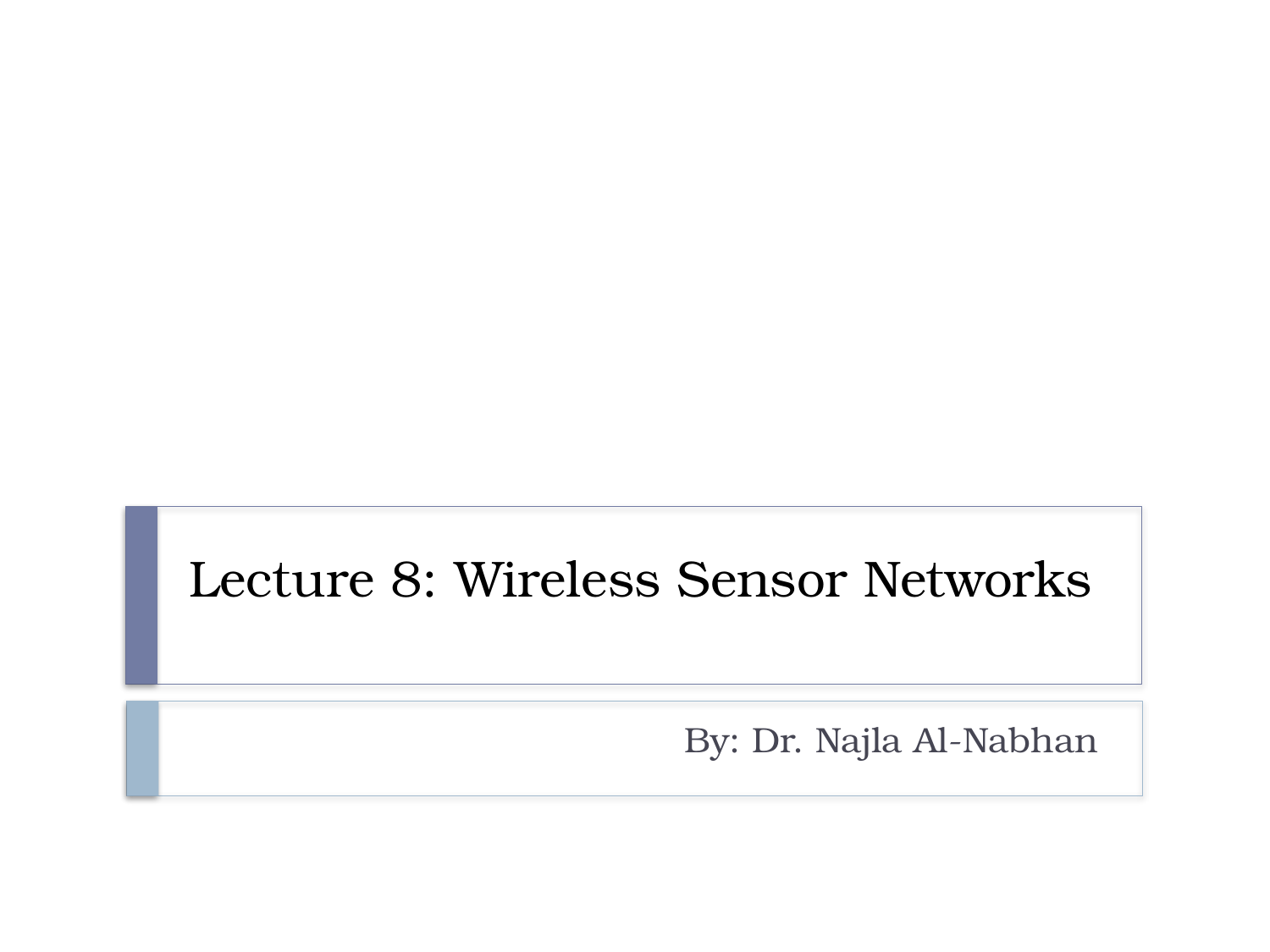

# Lecture 8: Wireless Sensor Networks
By: Dr. Najla Al-Nabhan